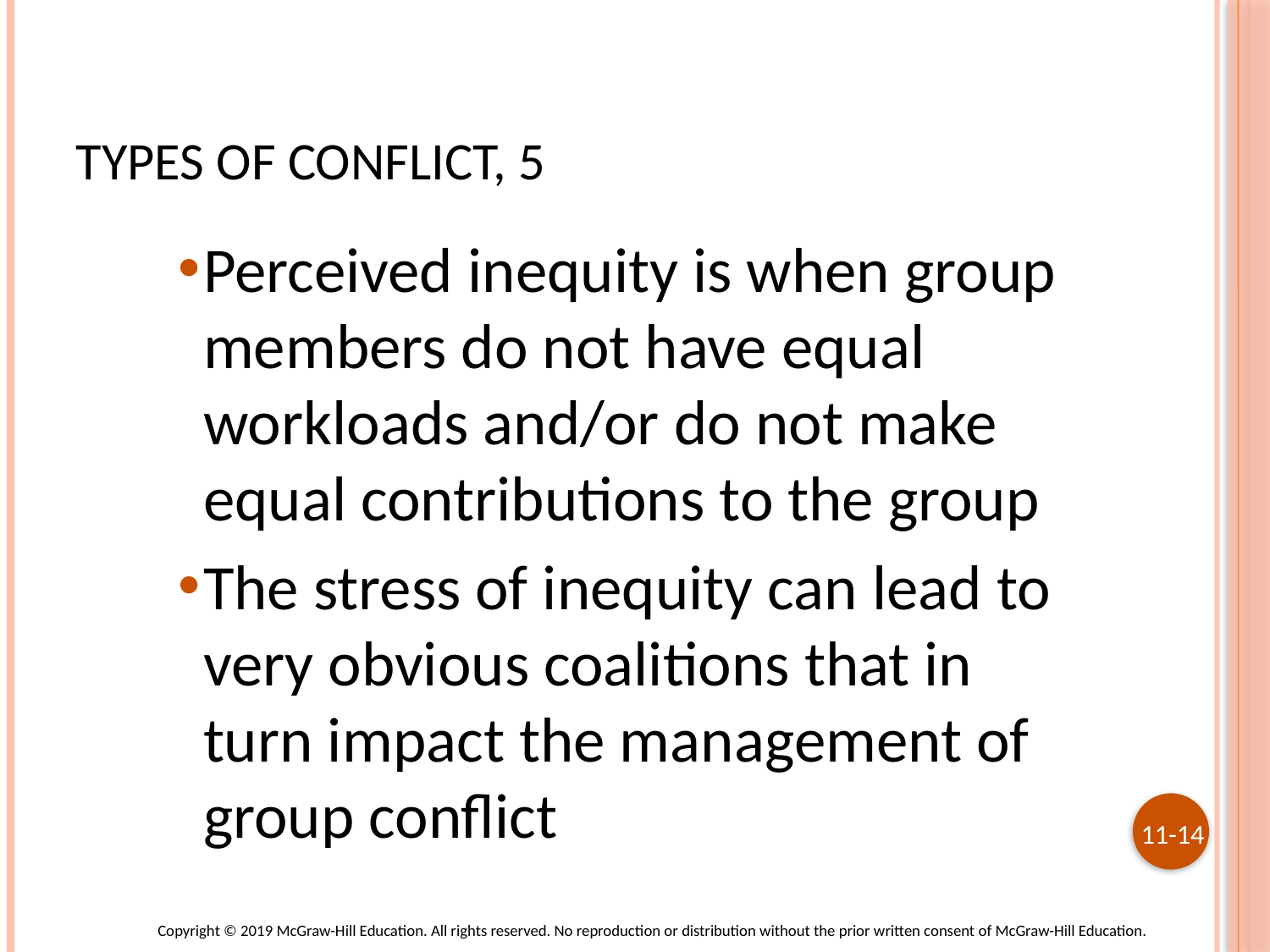

# Types of Conflict, 5
Perceived inequity is when group members do not have equal workloads and/or do not make equal contributions to the group
The stress of inequity can lead to very obvious coalitions that in turn impact the management of group conflict